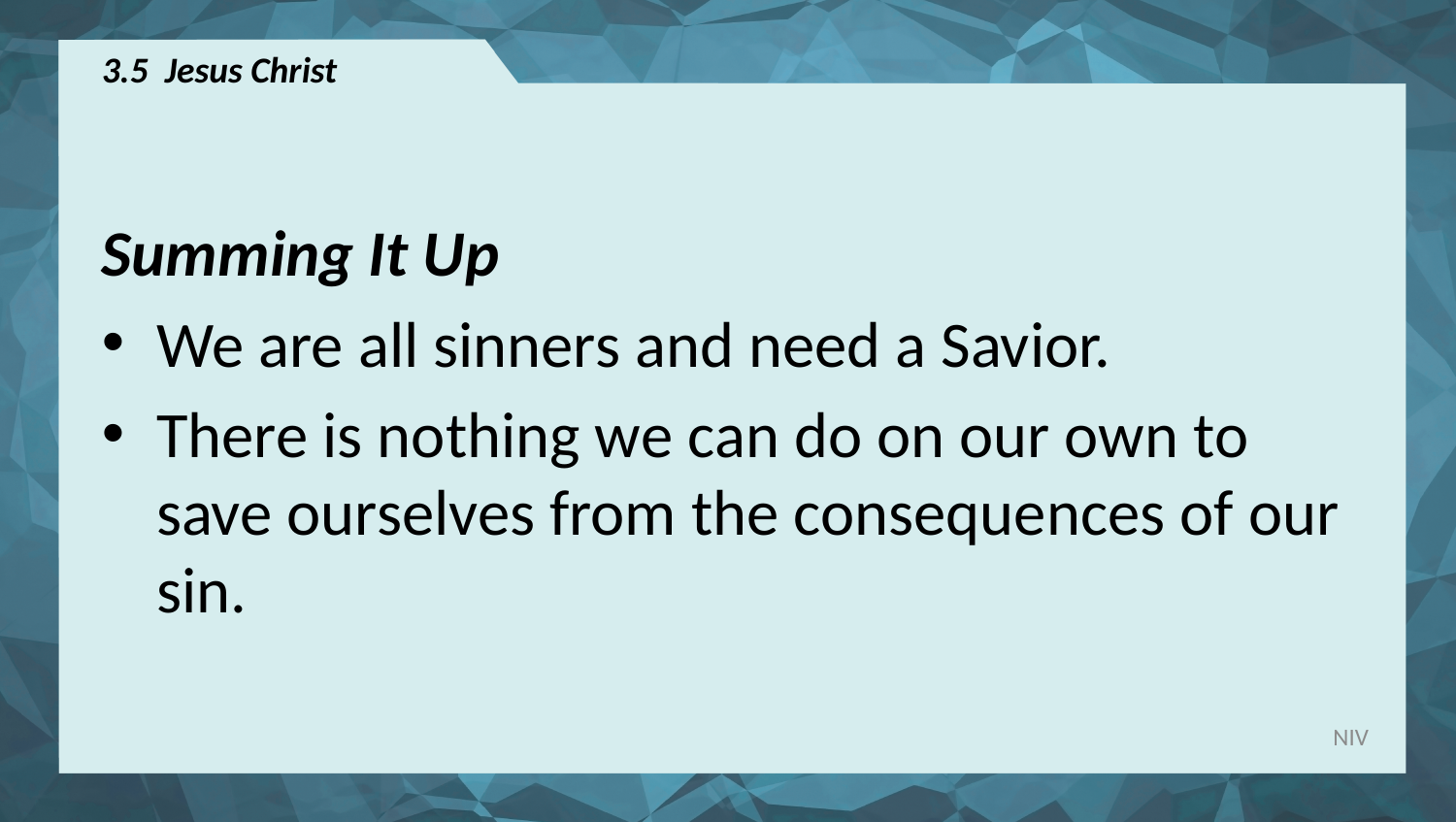

# 3.5  Jesus Christ
Summing It Up
We are all sinners and need a Savior.
There is nothing we can do on our own to save ourselves from the consequences of our sin.
NIV